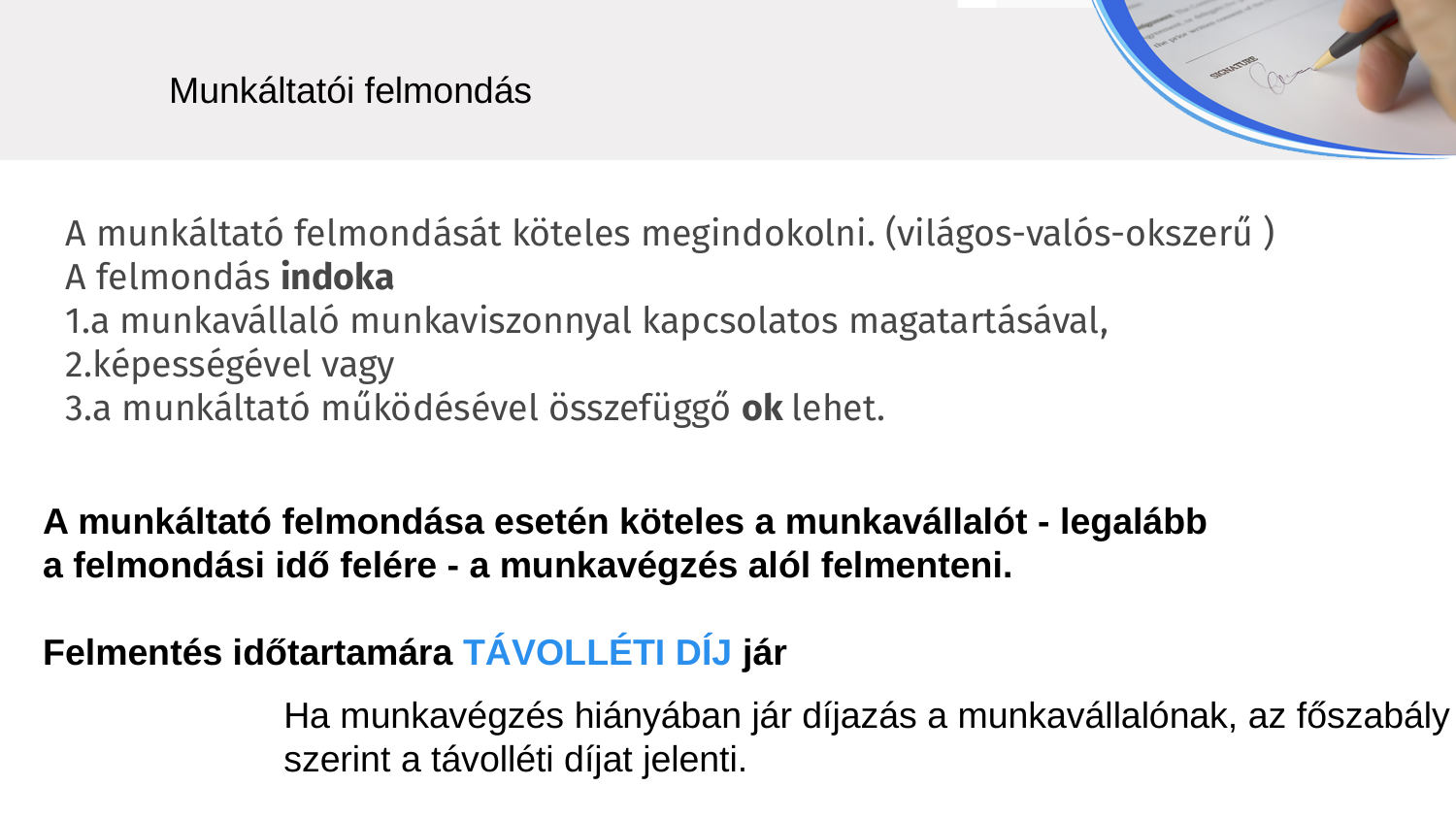

Munkáltatói felmondás
A munkáltató felmondását köteles megindokolni. (világos-valós-okszerű )
A felmondás indoka
1.a munkavállaló munkaviszonnyal kapcsolatos magatartásával,
2.képességével vagy
3.a munkáltató működésével összefüggő ok lehet.
A munkáltató felmondása esetén köteles a munkavállalót - legalább a felmondási idő felére - a munkavégzés alól felmenteni.

Felmentés időtartamára TÁVOLLÉTI DÍJ jár
Ha munkavégzés hiányában jár díjazás a munkavállalónak, az főszabály szerint a távolléti díjat jelenti.